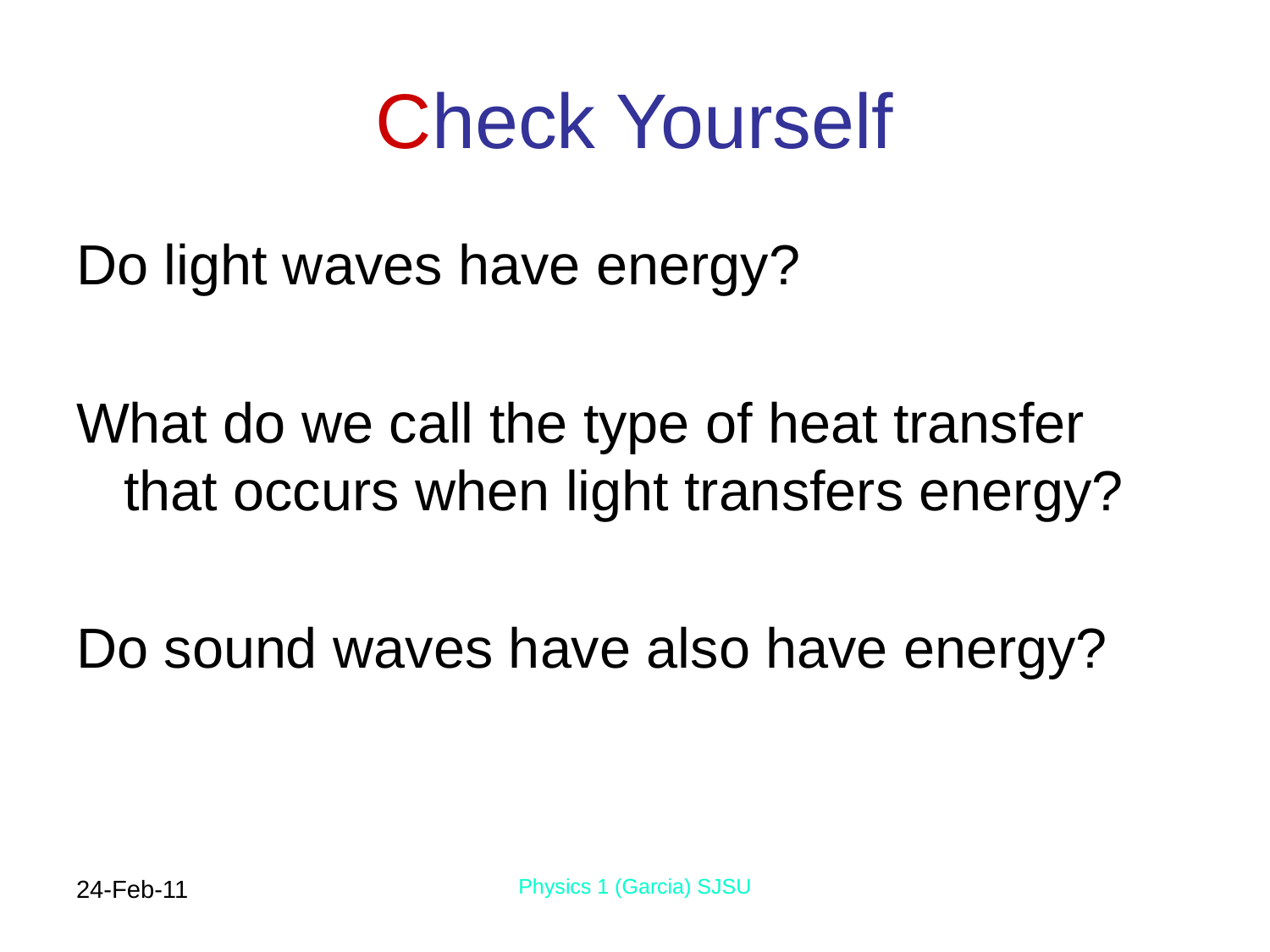

# Check Yourself
Do light waves have energy?

What do we call the type of heat transfer that occurs when light transfers energy?

Do sound waves have also have energy?

24-Feb-11
Physics 1 (Garcia) SJSU